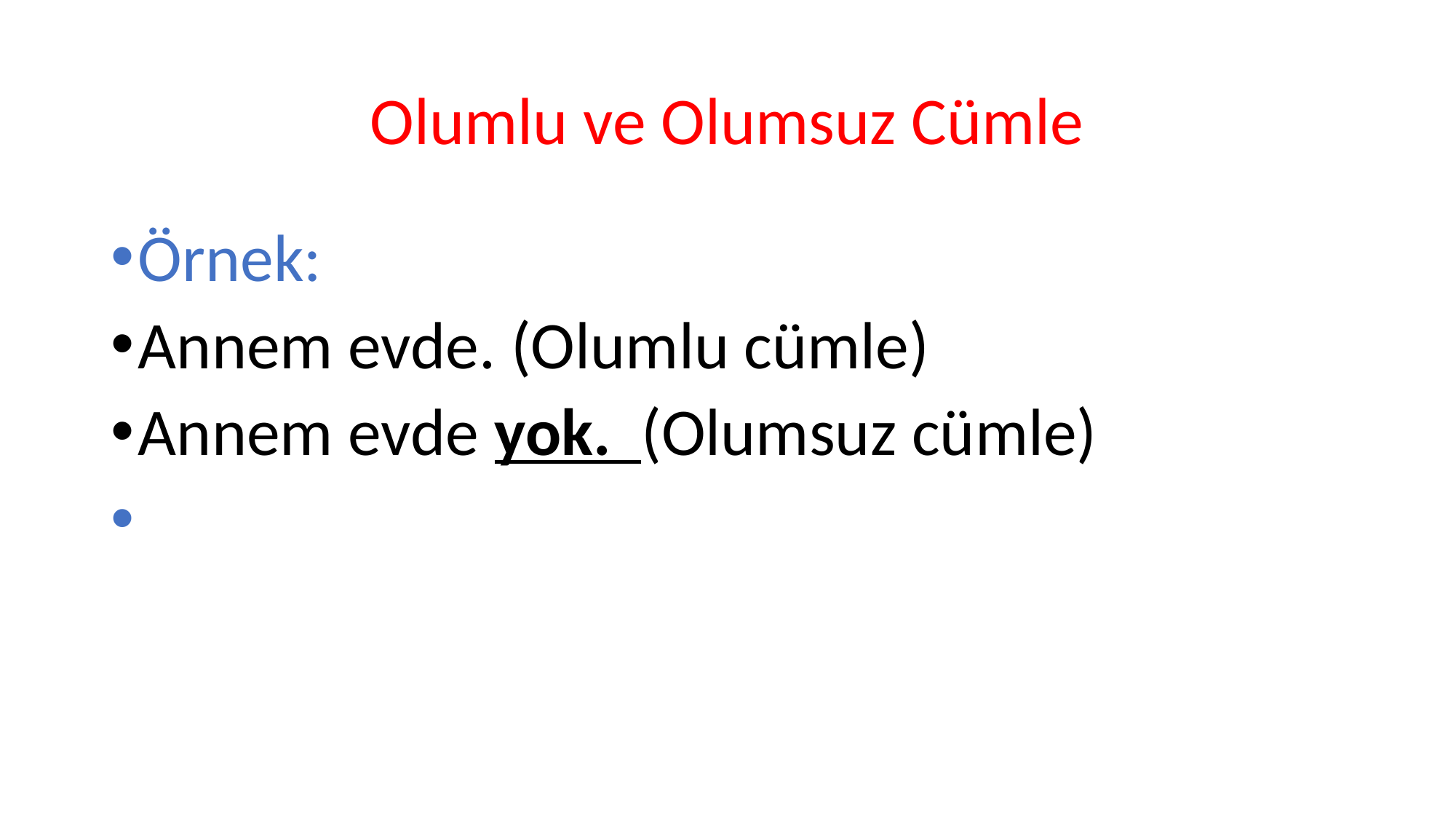

# Olumlu ve Olumsuz Cümle
Örnek:
Annem evde. (Olumlu cümle)
Annem evde yok.  (Olumsuz cümle)